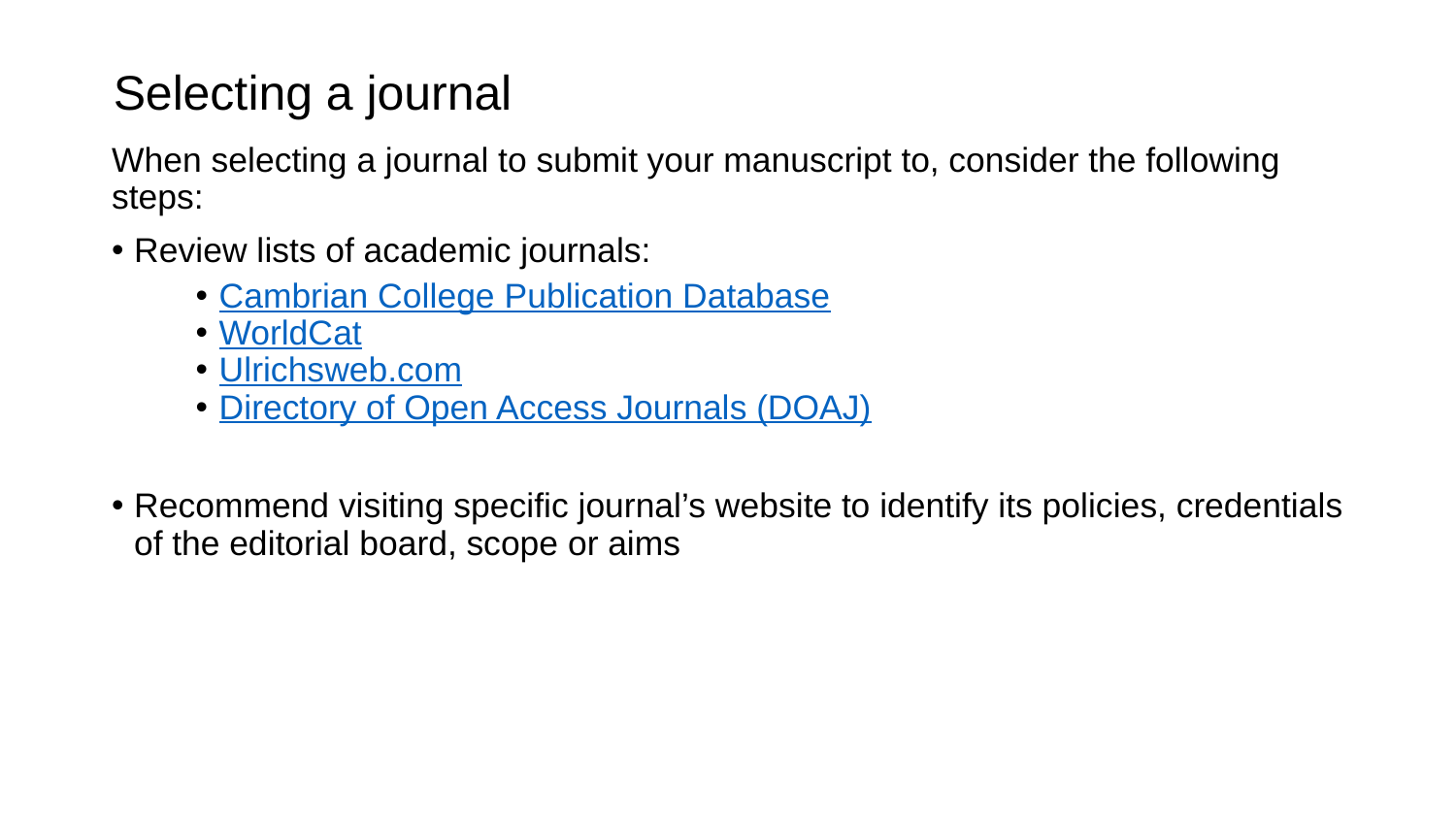

# Selecting a journal
When selecting a journal to submit your manuscript to, consider the following steps:
Review lists of academic journals:
Cambrian College Publication Database
WorldCat
Ulrichsweb.com
Directory of Open Access Journals (DOAJ)

Recommend visiting specific journal’s website to identify its policies, credentials of the editorial board, scope or aims